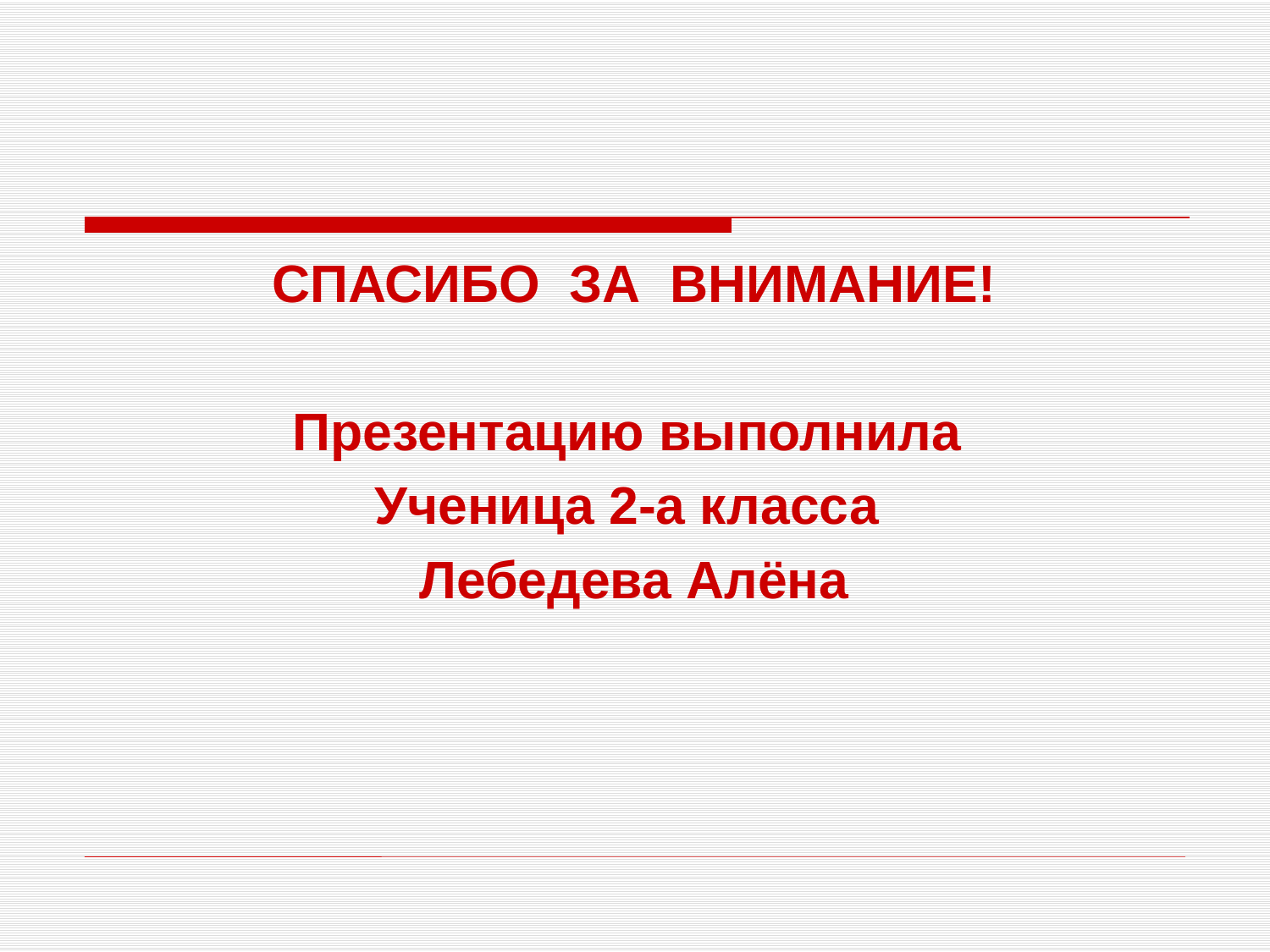

#
СПАСИБО  ЗА  ВНИМАНИЕ!

Презентацию выполнила
Ученица 2-а класса
Лебедева Алёна